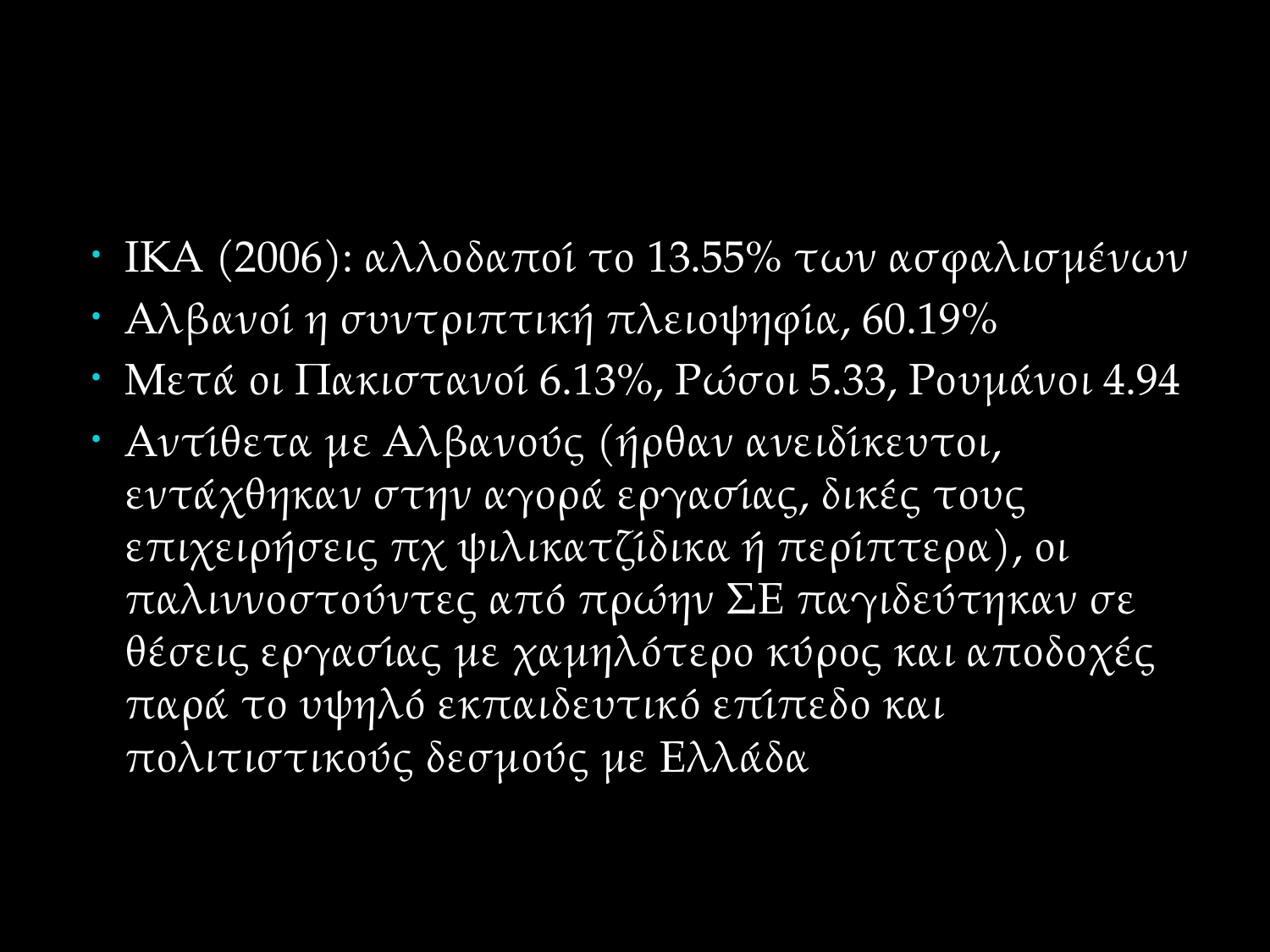

ΙΚΑ (2006): αλλοδαποί το 13.55% των ασφαλισμένων
Αλβανοί η συντριπτική πλειοψηφία, 60.19%
Μετά οι Πακιστανοί 6.13%, Ρώσοι 5.33, Ρουμάνοι 4.94
Αντίθετα με Αλβανούς (ήρθαν ανειδίκευτοι, εντάχθηκαν στην αγορά εργασίας, δικές τους επιχειρήσεις πχ ψιλικατζίδικα ή περίπτερα), οι παλιννοστούντες από πρώην ΣΕ παγιδεύτηκαν σε θέσεις εργασίας με χαμηλότερο κύρος και αποδοχές παρά το υψηλό εκπαιδευτικό επίπεδο και πολιτιστικούς δεσμούς με Ελλάδα